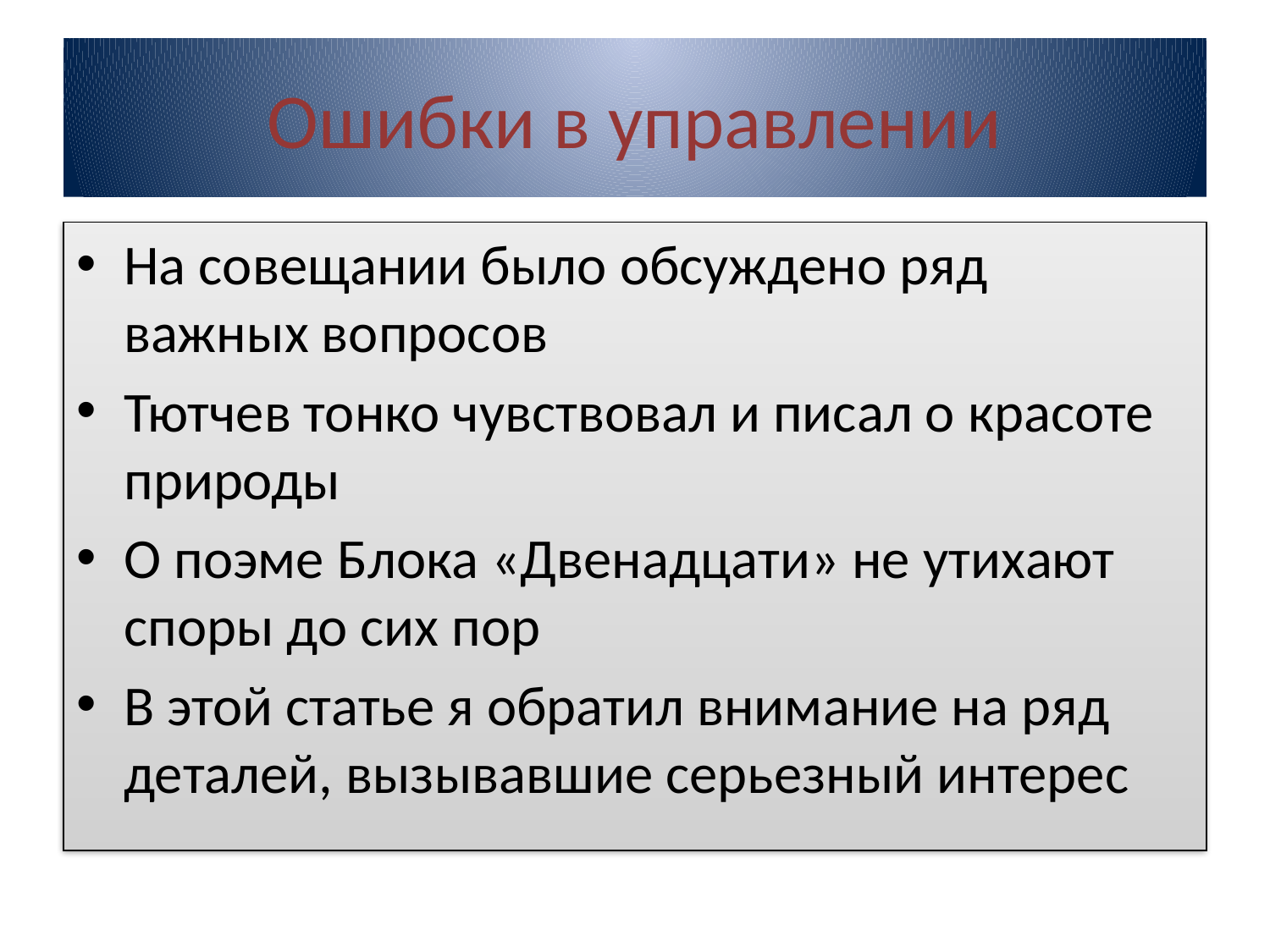

# Ошибки в управлении
На совещании было обсуждено ряд  важных вопросов
Тютчев тонко чувствовал и писал о красоте природы
О поэме Блока «Двенадцати» не утихают споры до сих пор
В этой статье я обратил внимание на ряд деталей, вызывавшие серьезный интерес